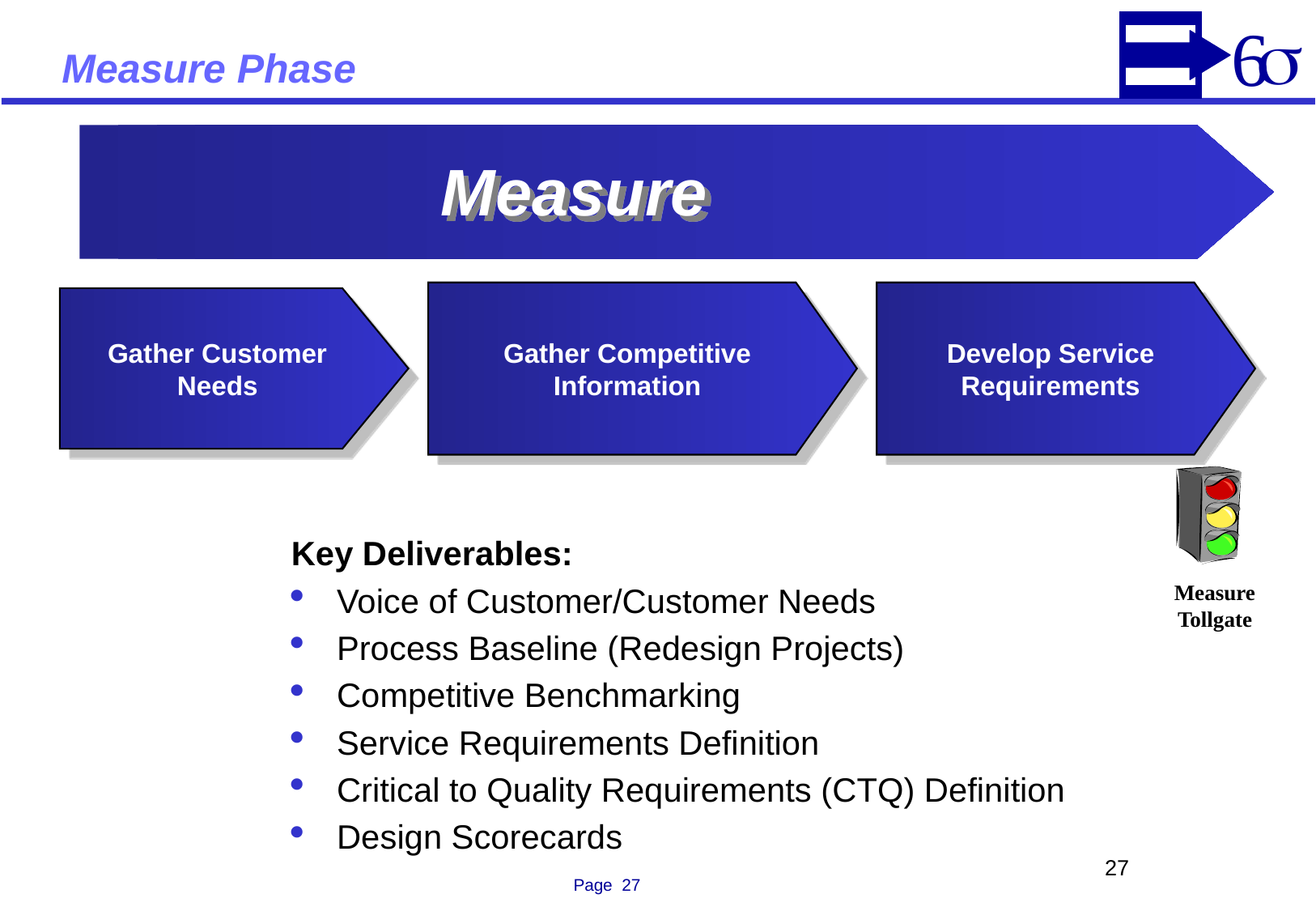

# Measure Phase

Measure
Gather Competitive
Information
Develop Service
Requirements
Gather Customer
Needs

Key Deliverables:
Voice of Customer/Customer Needs
Process Baseline (Redesign Projects)
Competitive Benchmarking
Service Requirements Definition
Critical to Quality Requirements (CTQ) Definition
Design Scorecards
Measure
Tollgate